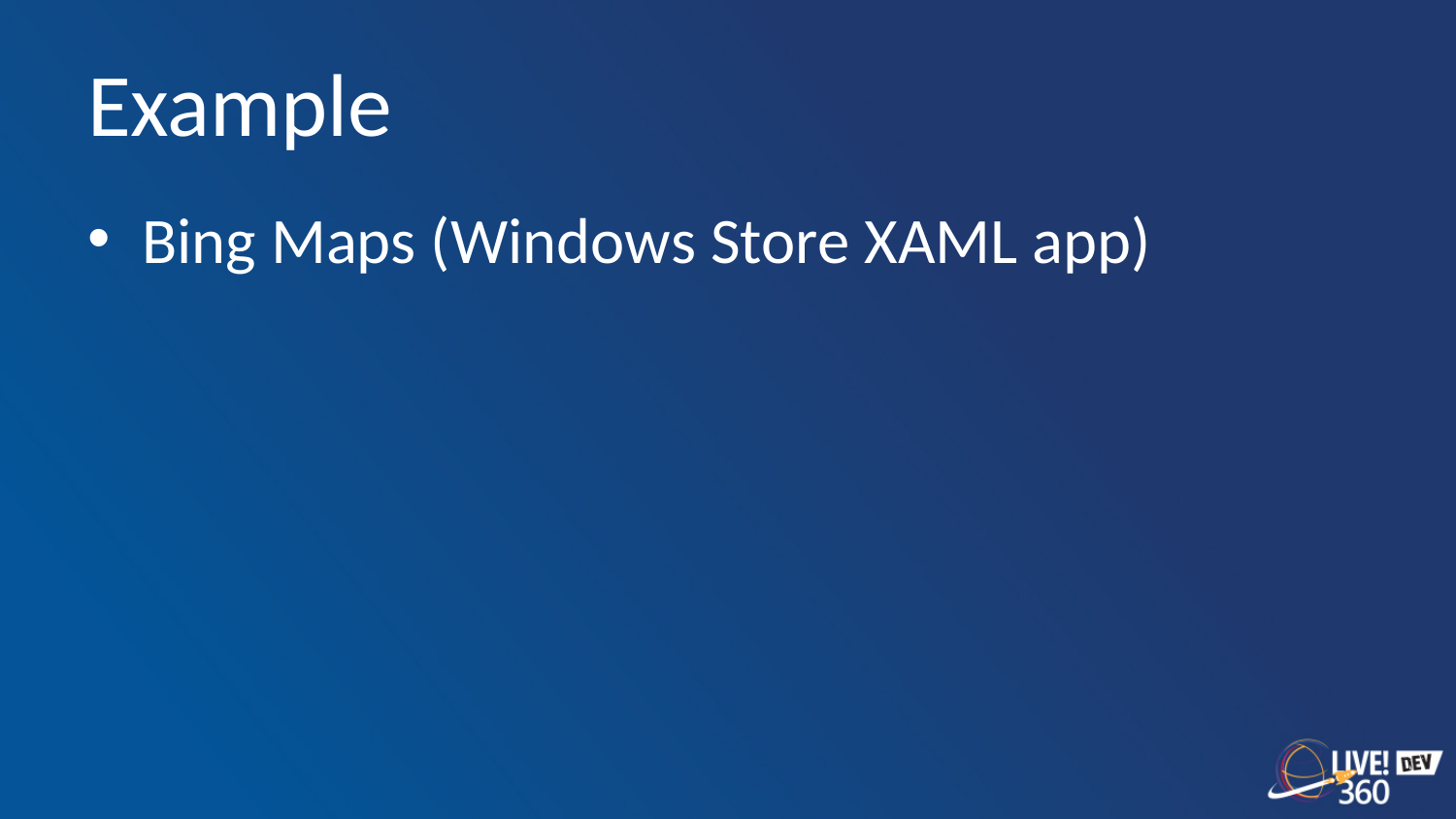

# Example
Bing Maps (Windows Store XAML app)